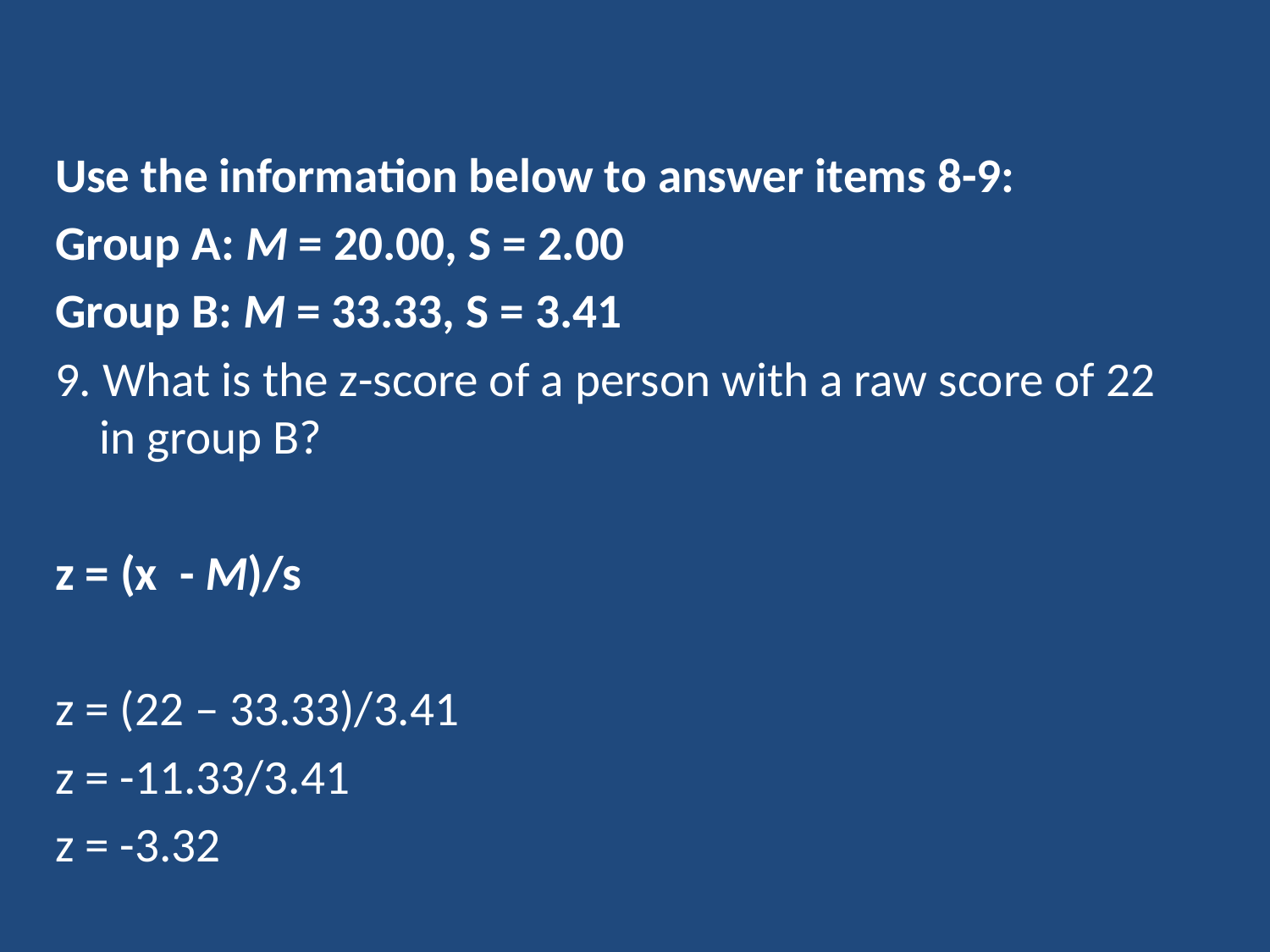

Use the information below to answer items 8-9:
Group A: M = 20.00, S = 2.00
Group B: M = 33.33, S = 3.41
9. What is the z-score of a person with a raw score of 22 in group B?

z = (x  - M)/s

z = (22 – 33.33)/3.41
z = -11.33/3.41
z = -3.32